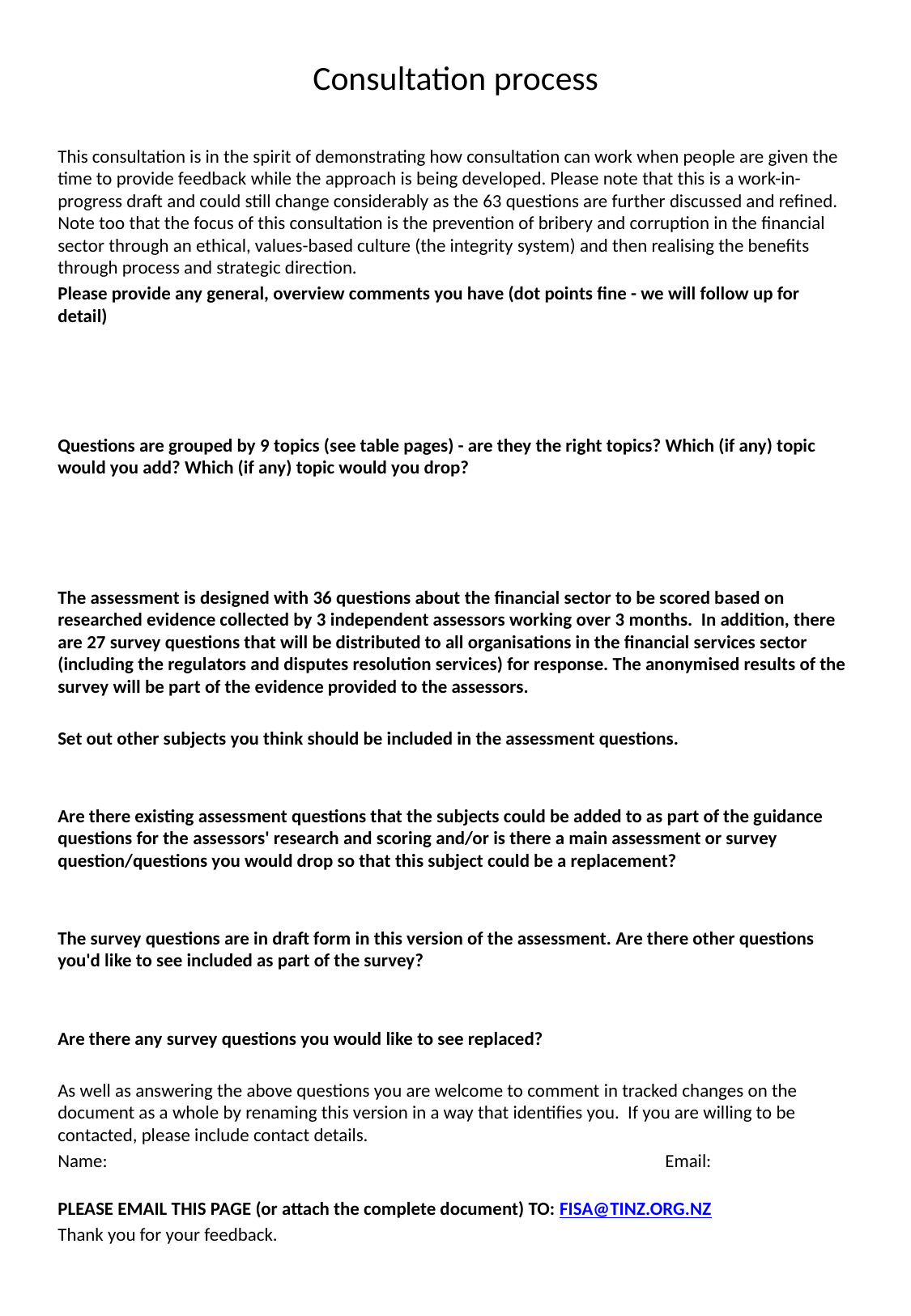

# Consultation process
This consultation is in the spirit of demonstrating how consultation can work when people are given the time to provide feedback while the approach is being developed. Please note that this is a work-in-progress draft and could still change considerably as the 63 questions are further discussed and refined. Note too that the focus of this consultation is the prevention of bribery and corruption in the financial sector through an ethical, values-based culture (the integrity system) and then realising the benefits through process and strategic direction.
Please provide any general, overview comments you have (dot points fine - we will follow up for detail)

‎Questions are grouped by 9 topics (see table pages) - are they the right topics? Which (if any) topic would you add? Which (if any) topic would you drop?

The assessment is designed with 36 questions about the financial sector to be scored based on researched evidence ‎collected by 3 independent assessors working over 3 months.  In addition, there are 27 survey questions that will be distributed to all organisations in the financial services sector (including the regulators and disputes resolution services) for response. The anonymised results of the survey will be part of the evidence provided to the assessors.

Set out other subjects you think should be included in the assessment questions.

Are there existing assessment questions that the subjects could be added to as part of the guidance questions for the assessors' research and scoring and/or is there a main assessment or survey question/questions you would drop so that this subject could be a replacement?

The survey questions are in draft form in this version of the assessment. Are there other questions you'd like to see included as part of the survey?

Are there any survey questions you would like to see replaced?

As well as answering the above questions you are welcome to comment in tracked changes on the document as a whole by renaming this version in a way that identifies you.  If you are willing to be contacted, please include contact details.
Name: 					Email:
PLEASE EMAIL THIS PAGE (or attach the complete document) TO: FISA@TINZ.ORG.NZ
Thank you for your feedback.